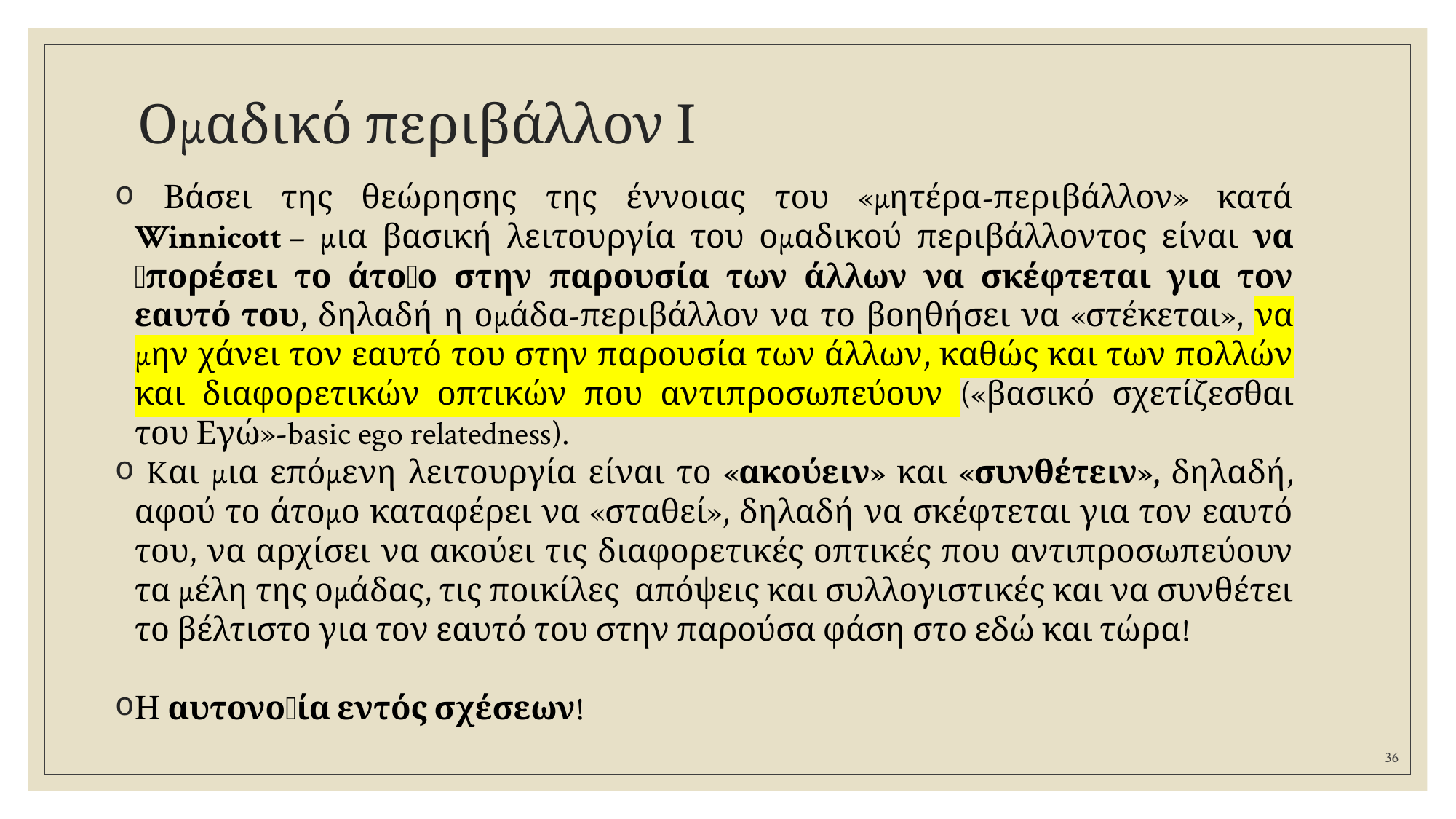

# Ομαδικό περιβάλλον Ι
 Βάσει της θεώρησης της έννοιας του «μητέρα-περιβάλλον» κατά Winnicott – μια βασική λειτουργία του ομαδικού περιβάλλοντος είναι να μπορέσει το άτομο στην παρουσία των άλλων να σκέφτεται για τον εαυτό του, δηλαδή η ομάδα-περιβάλλον να το βοηθήσει να «στέκεται», να μην χάνει τον εαυτό του στην παρουσία των άλλων, καθώς και των πολλών και διαφορετικών οπτικών που αντιπροσωπεύουν («βασικό σχετίζεσθαι του Εγώ»-basic ego relatedness).
 Kαι μια επόμενη λειτουργία είναι το «ακούειν» και «συνθέτειν», δηλαδή, αφού το άτομο καταφέρει να «σταθεί», δηλαδή να σκέφτεται για τον εαυτό του, να αρχίσει να ακούει τις διαφορετικές οπτικές που αντιπροσωπεύουν τα μέλη της ομάδας, τις ποικίλες  απόψεις και συλλογιστικές και να συνθέτει το βέλτιστο για τον εαυτό του στην παρούσα φάση στο εδώ και τώρα!

Η αυτονομία εντός σχέσεων!

36